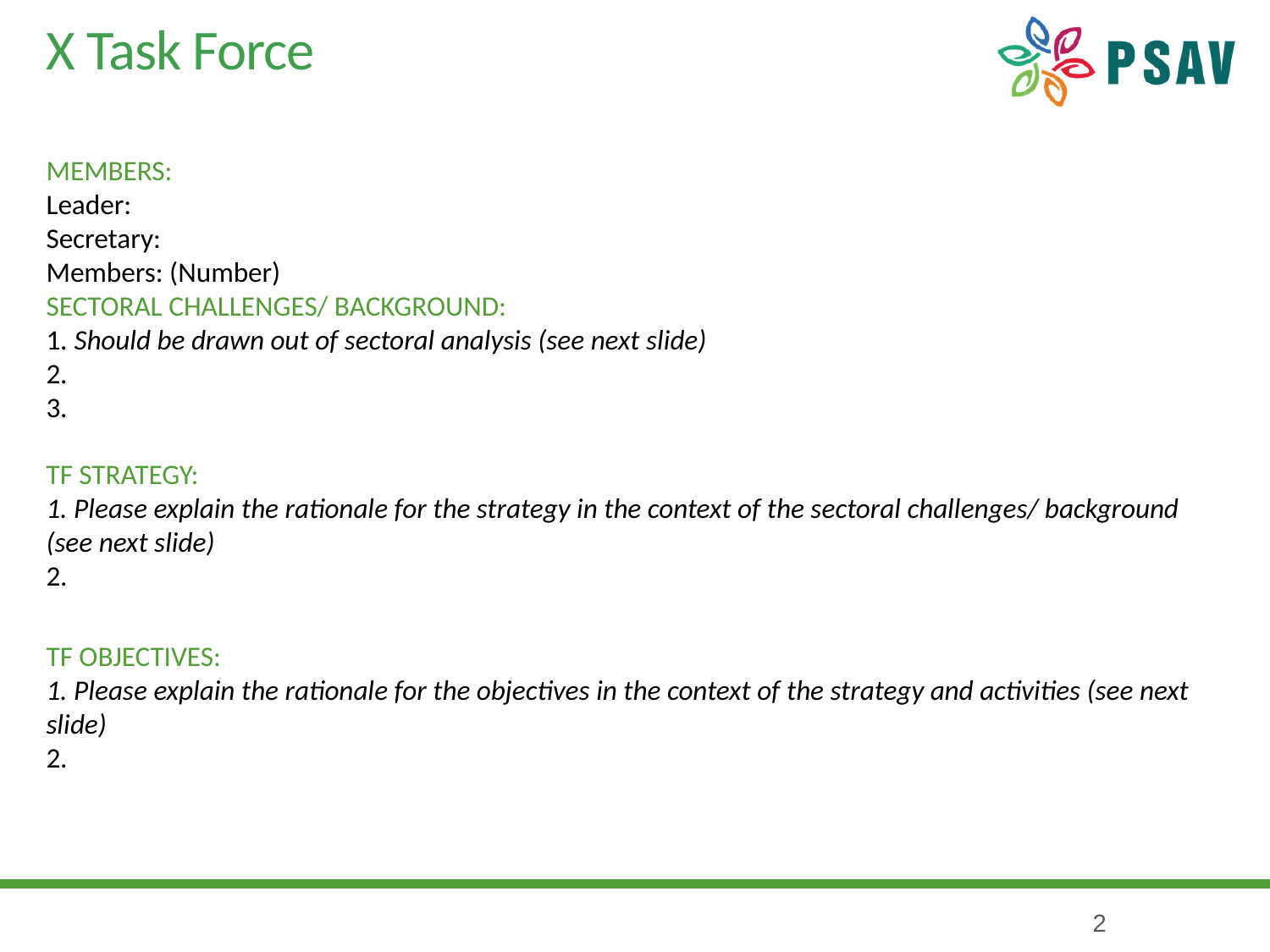

# X Task Force
MEMBERS:
Leader:
Secretary:
Members: (Number)
SECTORAL CHALLENGES/ BACKGROUND:
1. Should be drawn out of sectoral analysis (see next slide)
2.
3.

TF STRATEGY:
1. Please explain the rationale for the strategy in the context of the sectoral challenges/ background (see next slide)
2.

TF OBJECTIVES:
1. Please explain the rationale for the objectives in the context of the strategy and activities (see next slide)
2.

2